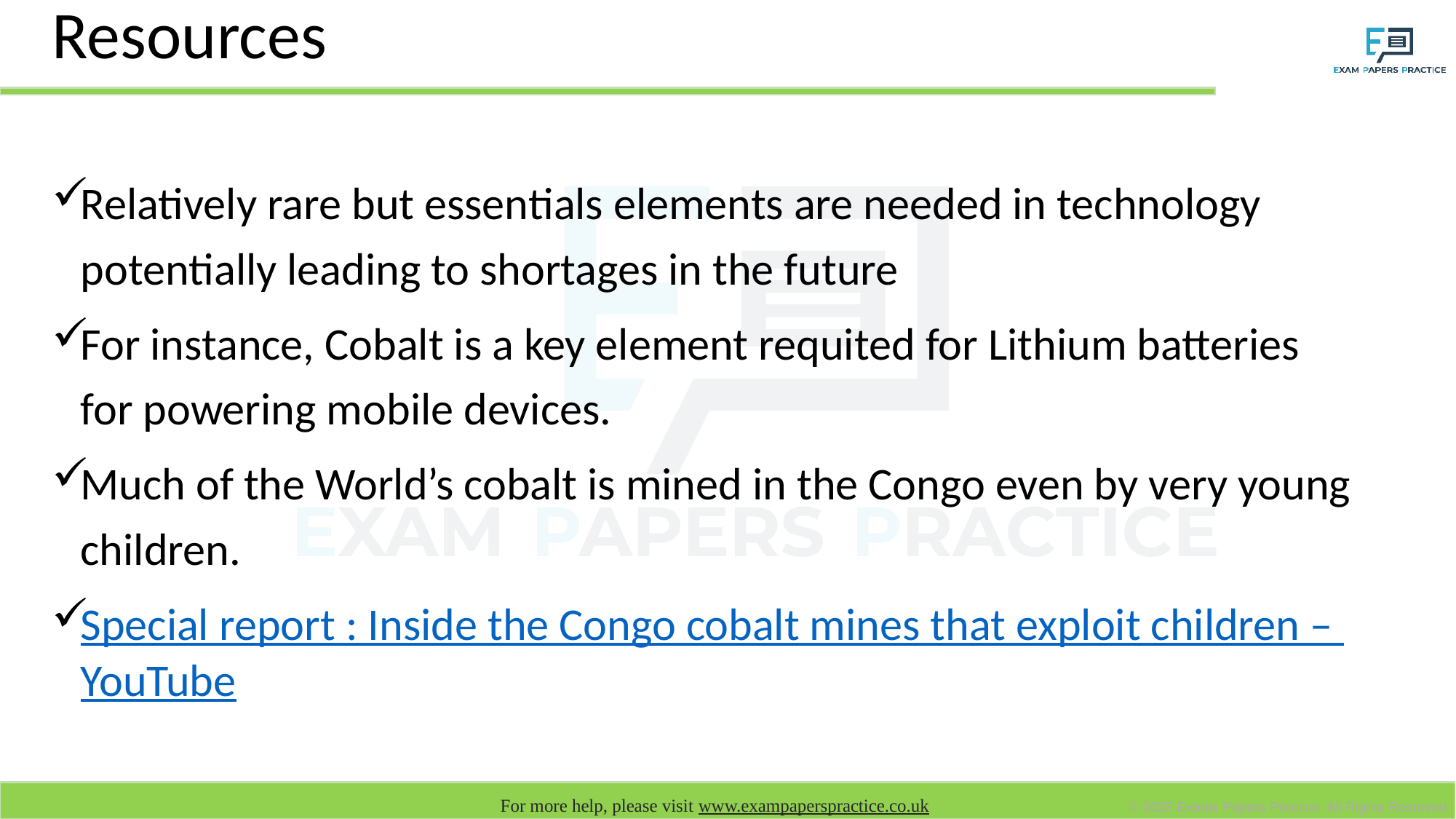

# Resources

Relatively rare but essentials elements are needed in technology potentially leading to shortages in the future
For instance, Cobalt is a key element requited for Lithium batteries for powering mobile devices.
Much of the World’s cobalt is mined in the Congo even by very young children.
Special report : Inside the Congo cobalt mines that exploit children – YouTube